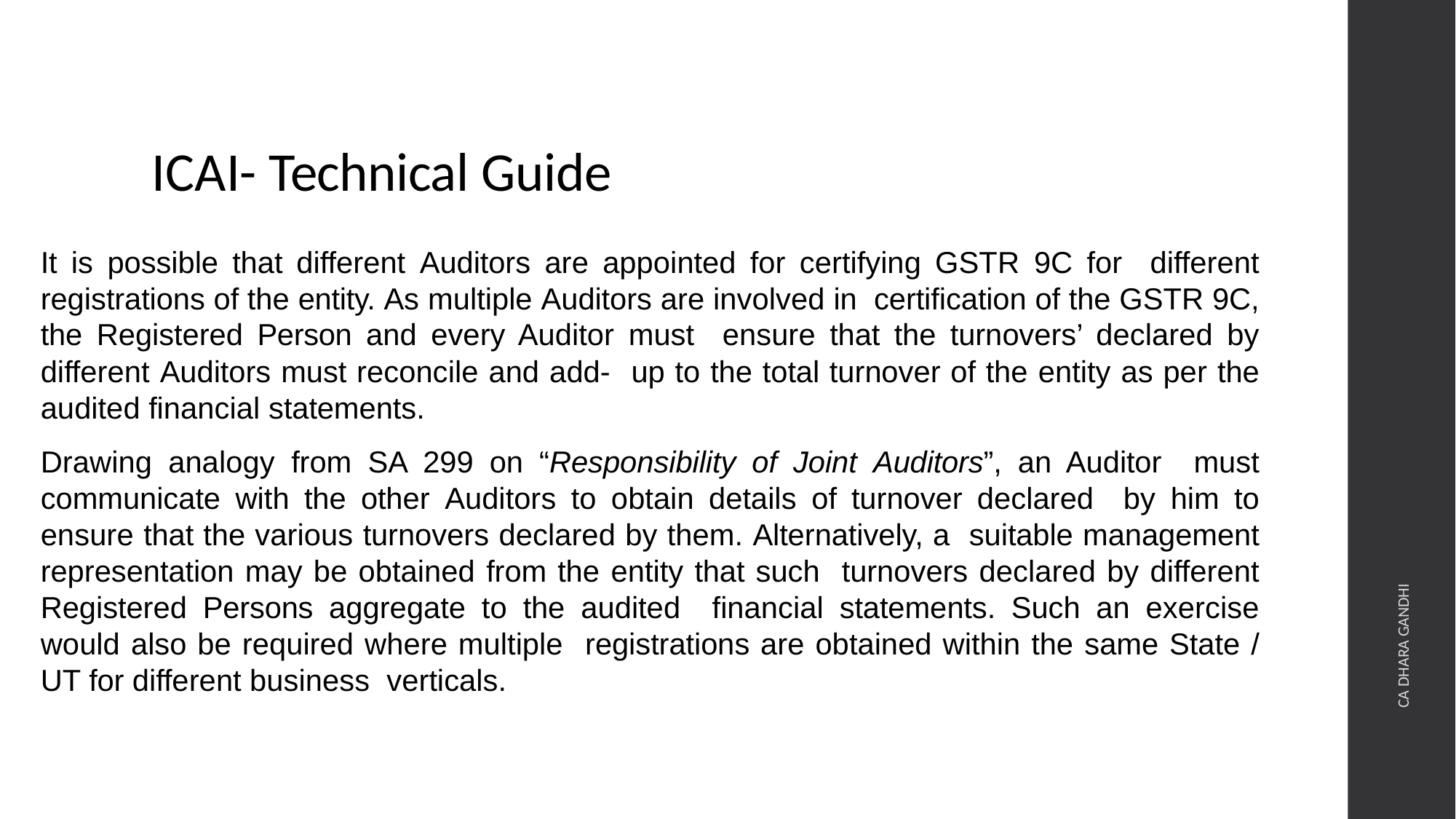

# ICAI- Technical Guide
It is possible that different Auditors are appointed for certifying GSTR 9C for  different registrations of the entity. As multiple Auditors are involved in  certification of the GSTR 9C, the Registered Person and every Auditor must  ensure that the turnovers’ declared by different Auditors must reconcile and add-  up to the total turnover of the entity as per the audited financial statements.
Drawing analogy from SA 299 on “Responsibility of Joint Auditors”, an Auditor  must communicate with the other Auditors to obtain details of turnover declared  by him to ensure that the various turnovers declared by them. Alternatively, a  suitable management representation may be obtained from the entity that such  turnovers declared by different Registered Persons aggregate to the audited  financial statements. Such an exercise would also be required where multiple  registrations are obtained within the same State / UT for different business  verticals.
CA DHARA GANDHI